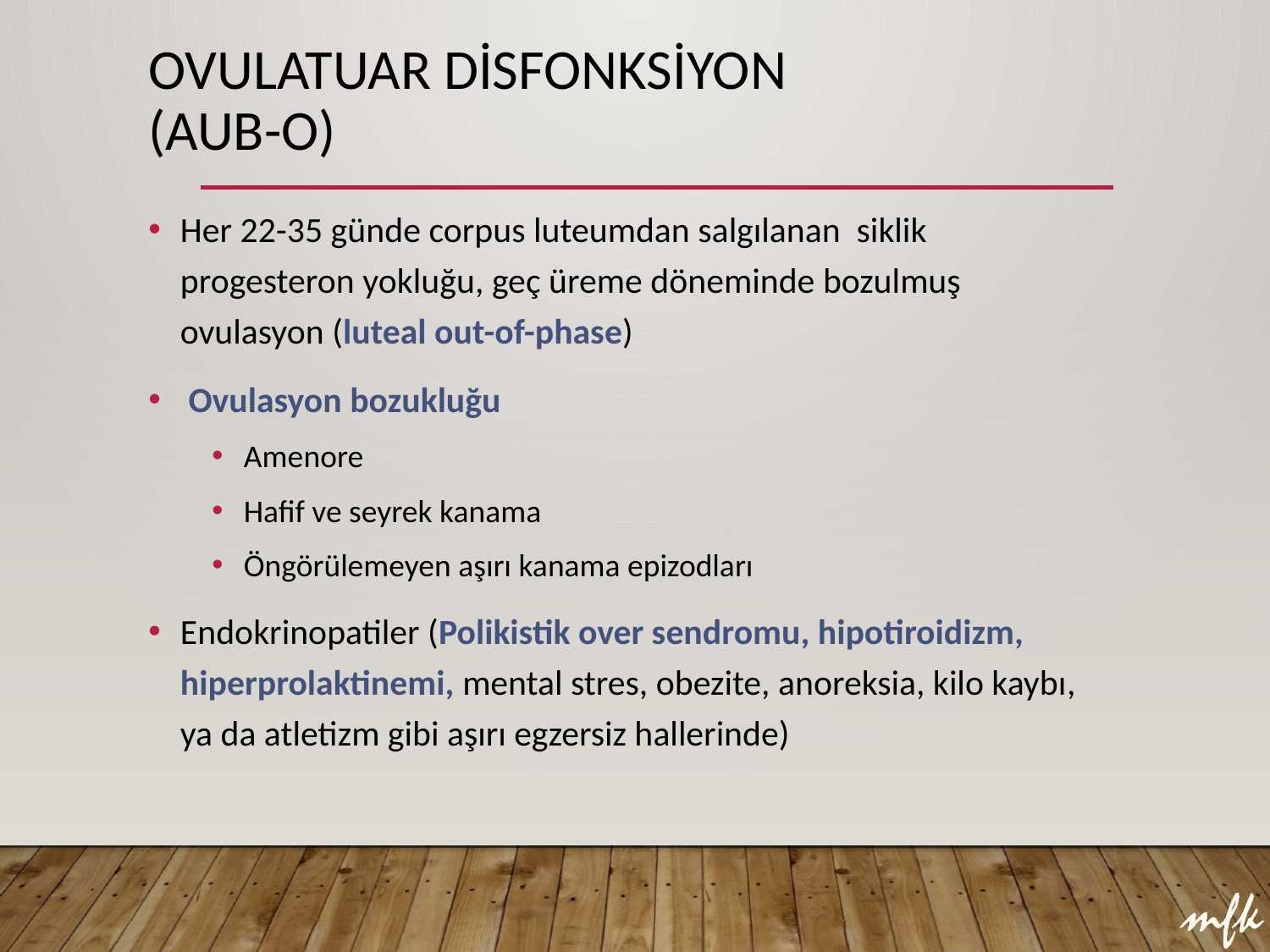

# Ovulatuar Disfonksiyon (AUB-O)
Her 22-35 günde corpus luteumdan salgılanan  siklik progesteron yokluğu, geç üreme döneminde bozulmuş ovulasyon (luteal out-of-phase)
 Ovulasyon bozukluğu
Amenore
Hafif ve seyrek kanama
Öngörülemeyen aşırı kanama epizodları
Endokrinopatiler (Polikistik over sendromu, hipotiroidizm, hiperprolaktinemi, mental stres, obezite, anoreksia, kilo kaybı, ya da atletizm gibi aşırı egzersiz hallerinde)